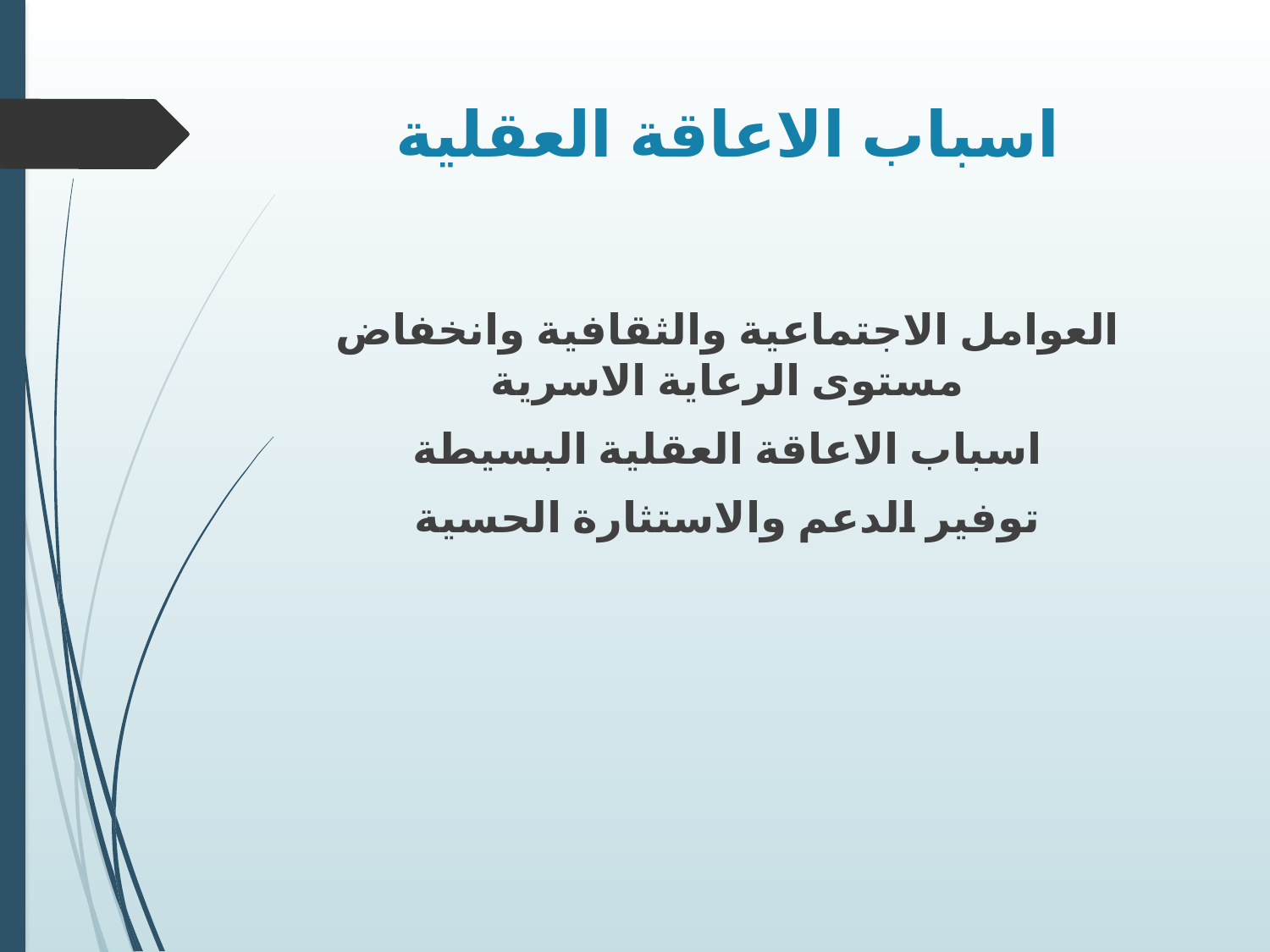

# اسباب الاعاقة العقلية
العوامل الاجتماعية والثقافية وانخفاض مستوى الرعاية الاسرية
اسباب الاعاقة العقلية البسيطة
توفير الدعم والاستثارة الحسية